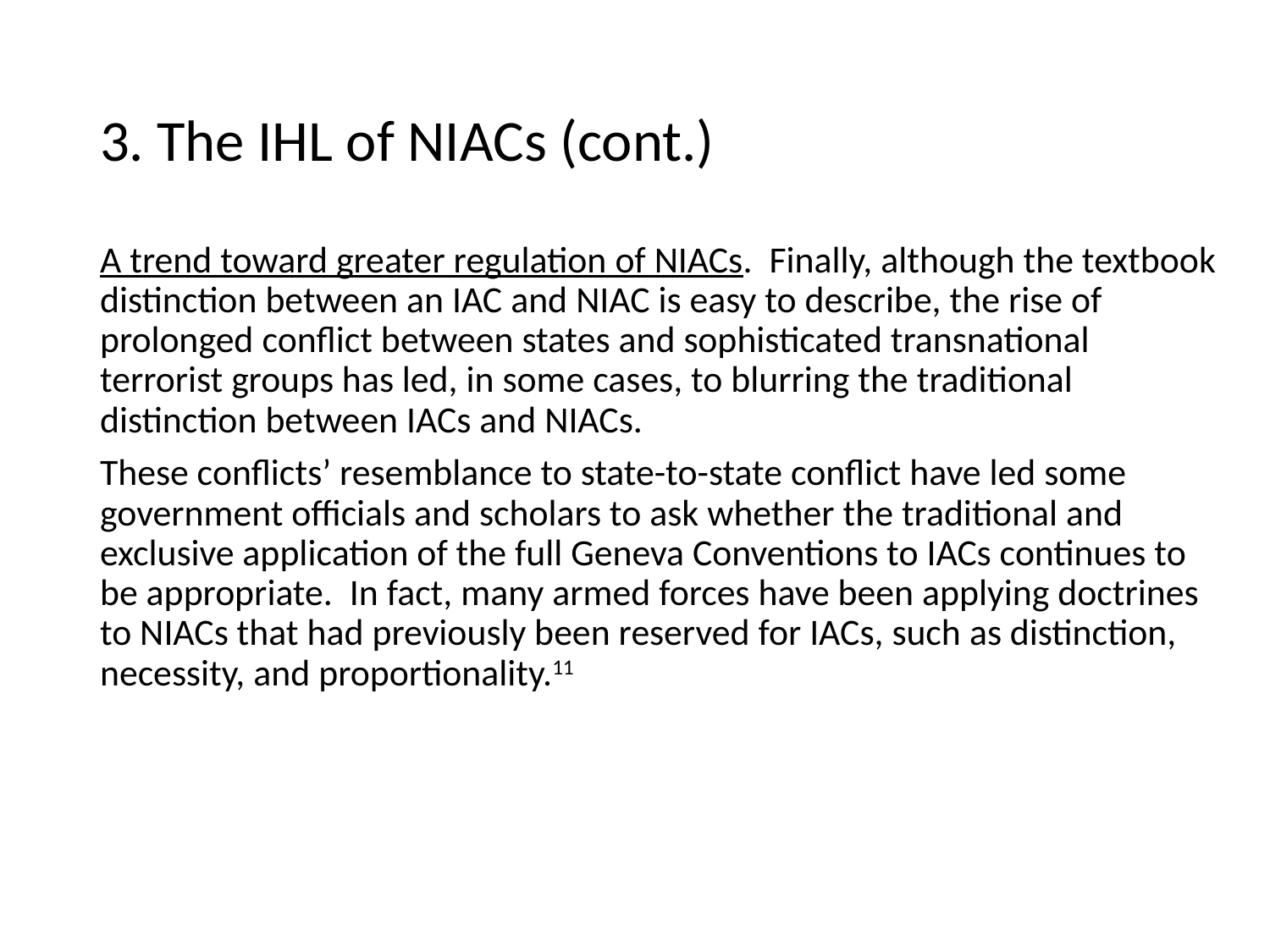

# 3. The IHL of NIACs (cont.)
A trend toward greater regulation of NIACs.  Finally, although the textbook distinction between an IAC and NIAC is easy to describe, the rise of prolonged conflict between states and sophisticated transnational terrorist groups has led, in some cases, to blurring the traditional distinction between IACs and NIACs.
These conflicts’ resemblance to state-to-state conflict have led some government officials and scholars to ask whether the traditional and exclusive application of the full Geneva Conventions to IACs continues to be appropriate.  In fact, many armed forces have been applying doctrines to NIACs that had previously been reserved for IACs, such as distinction, necessity, and proportionality.11

11. U.S. Department of Defense, Office of the General Counsel, Law of War Manual (2015).